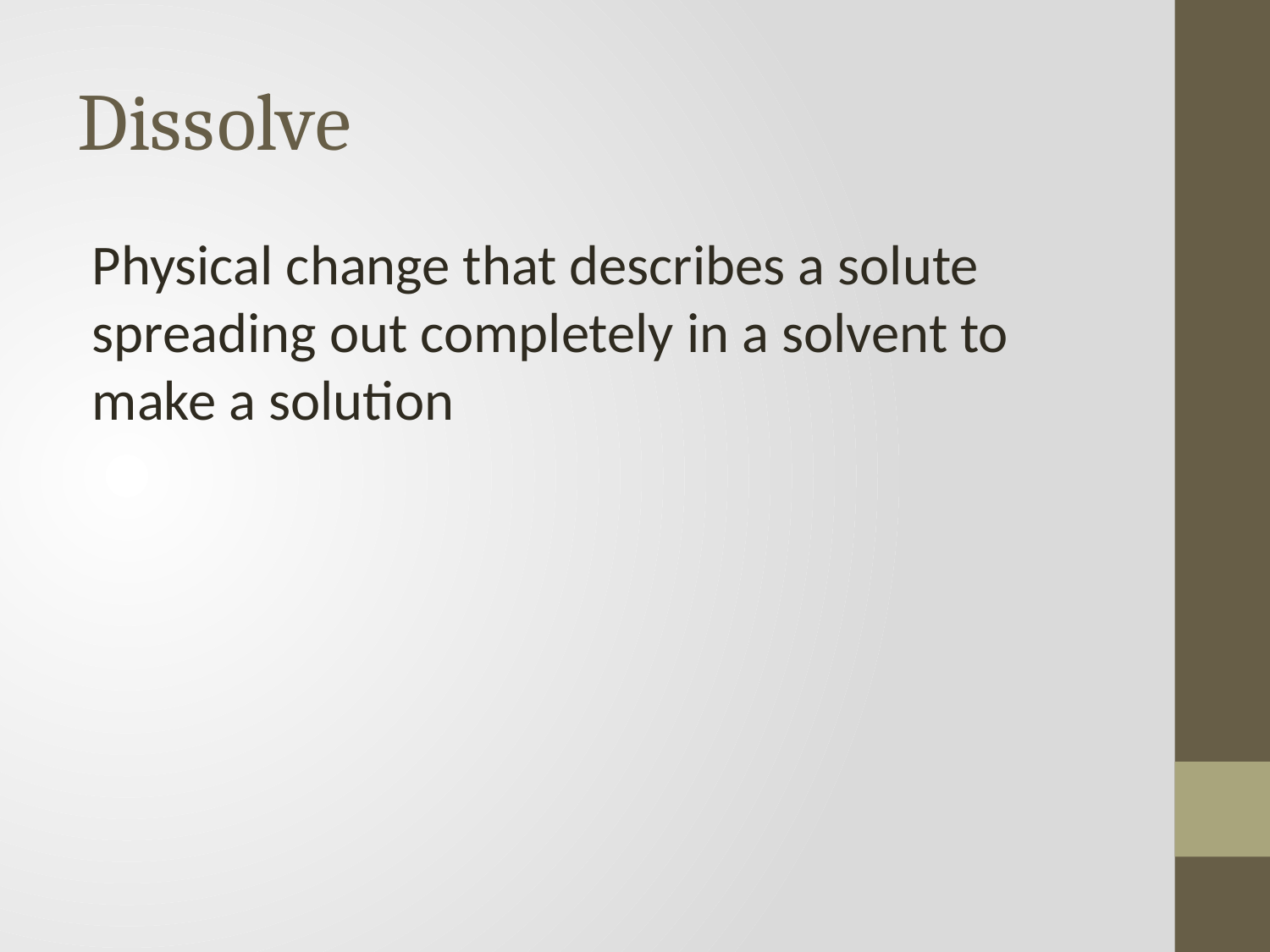

# Dissolve
Physical change that describes a solute spreading out completely in a solvent to make a solution